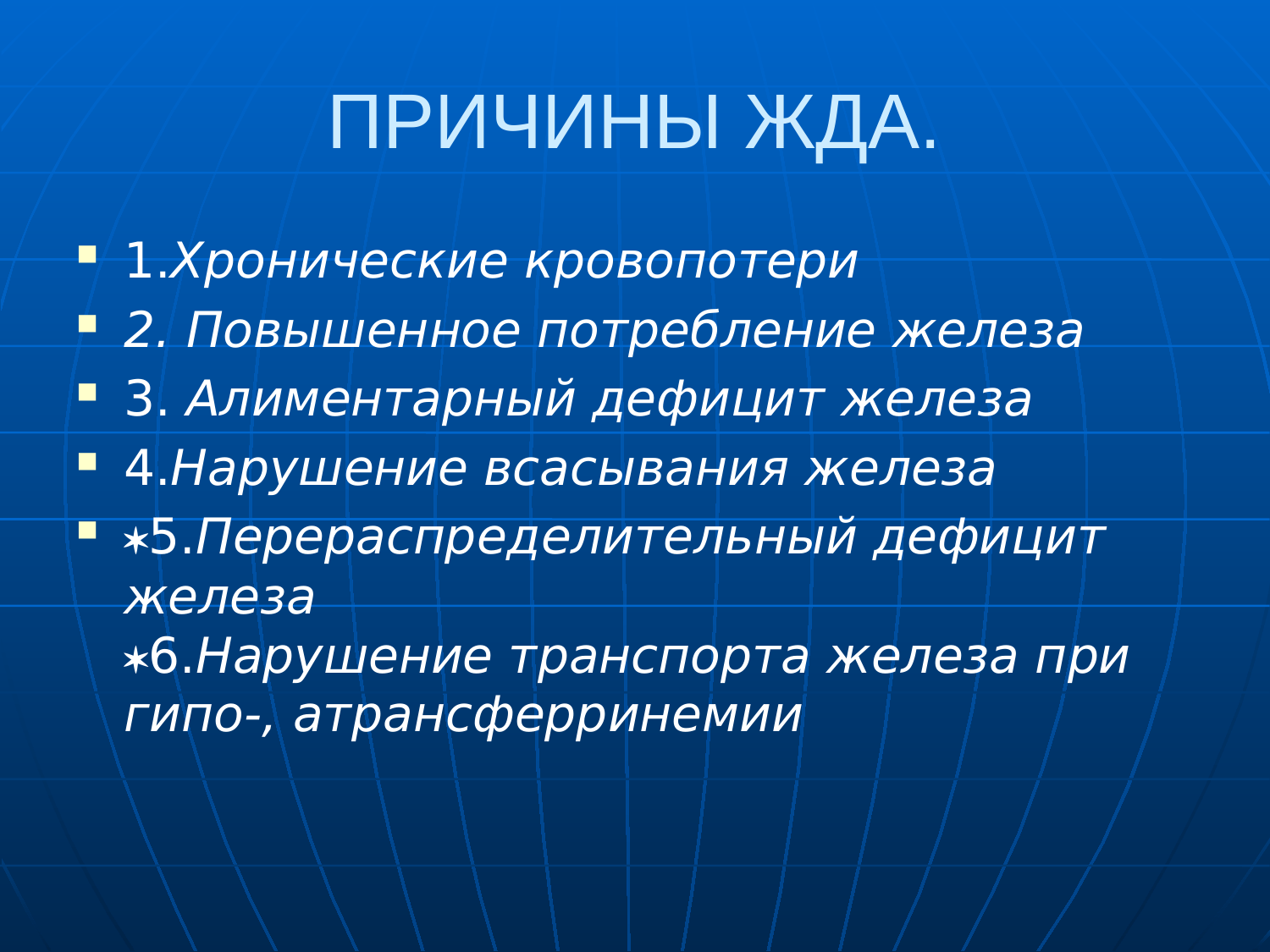

# ПРИЧИНЫ ЖДА.
1.Хронические кровопотери
2. Повышенное потребление железа
3. Алиментарный дефицит железа
4.Нарушение всасывания железа
∗5.Перераспределительный дефицит железа
∗6.Нарушение транспорта железа при гипо-, атрансферринемии